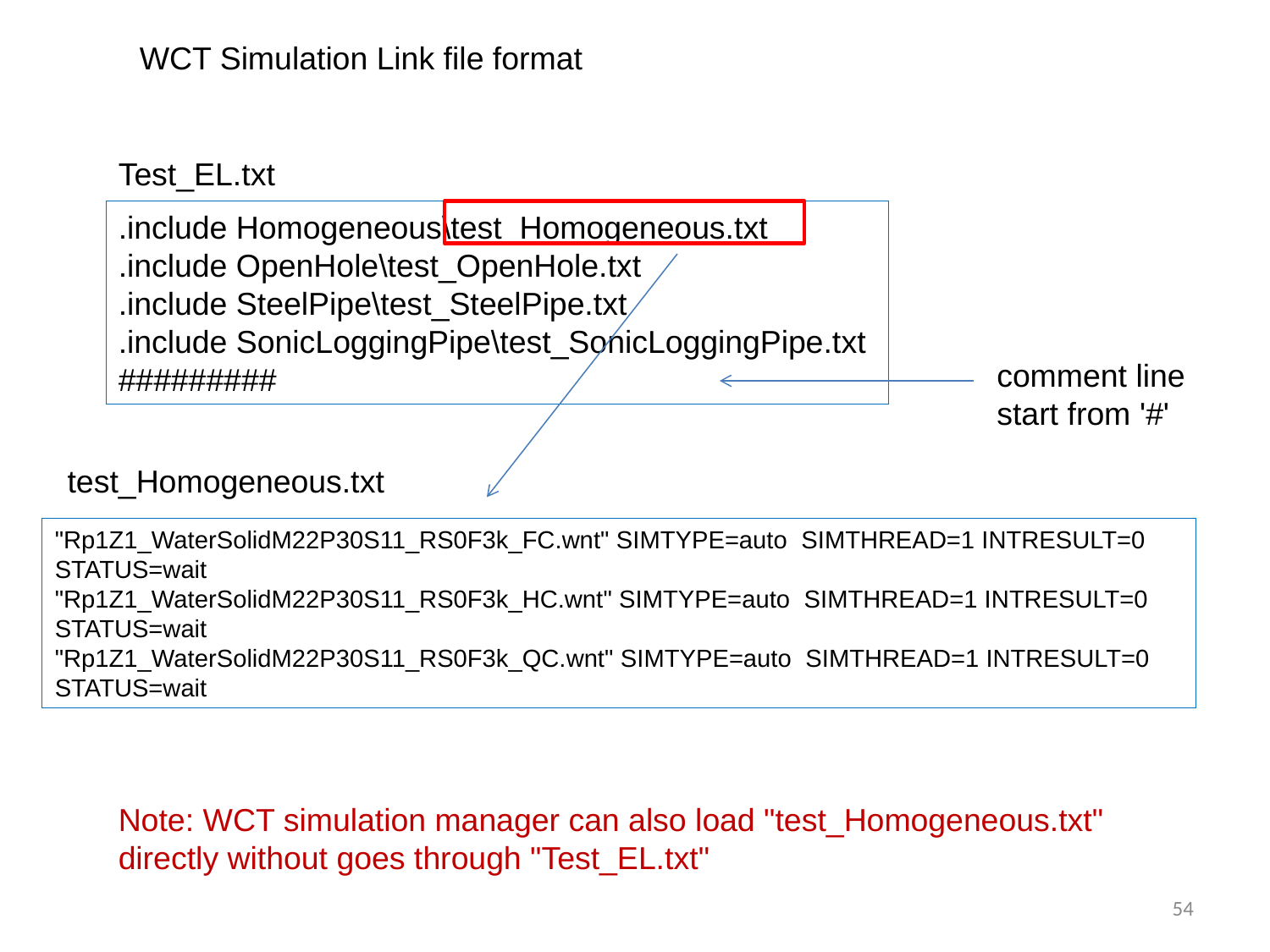

WCT Simulation Link file format
Test_EL.txt
.include Homogeneous\test_Homogeneous.txt
.include OpenHole\test_OpenHole.txt
.include SteelPipe\test_SteelPipe.txt
.include SonicLoggingPipe\test_SonicLoggingPipe.txt
#########

comment line start from '#'
test_Homogeneous.txt
"Rp1Z1_WaterSolidM22P30S11_RS0F3k_FC.wnt" SIMTYPE=auto  SIMTHREAD=1 INTRESULT=0 STATUS=wait
"Rp1Z1_WaterSolidM22P30S11_RS0F3k_HC.wnt" SIMTYPE=auto  SIMTHREAD=1 INTRESULT=0 STATUS=wait
"Rp1Z1_WaterSolidM22P30S11_RS0F3k_QC.wnt" SIMTYPE=auto  SIMTHREAD=1 INTRESULT=0 STATUS=wait
Note: WCT simulation manager can also load "test_Homogeneous.txt" directly without goes through "Test_EL.txt"
54